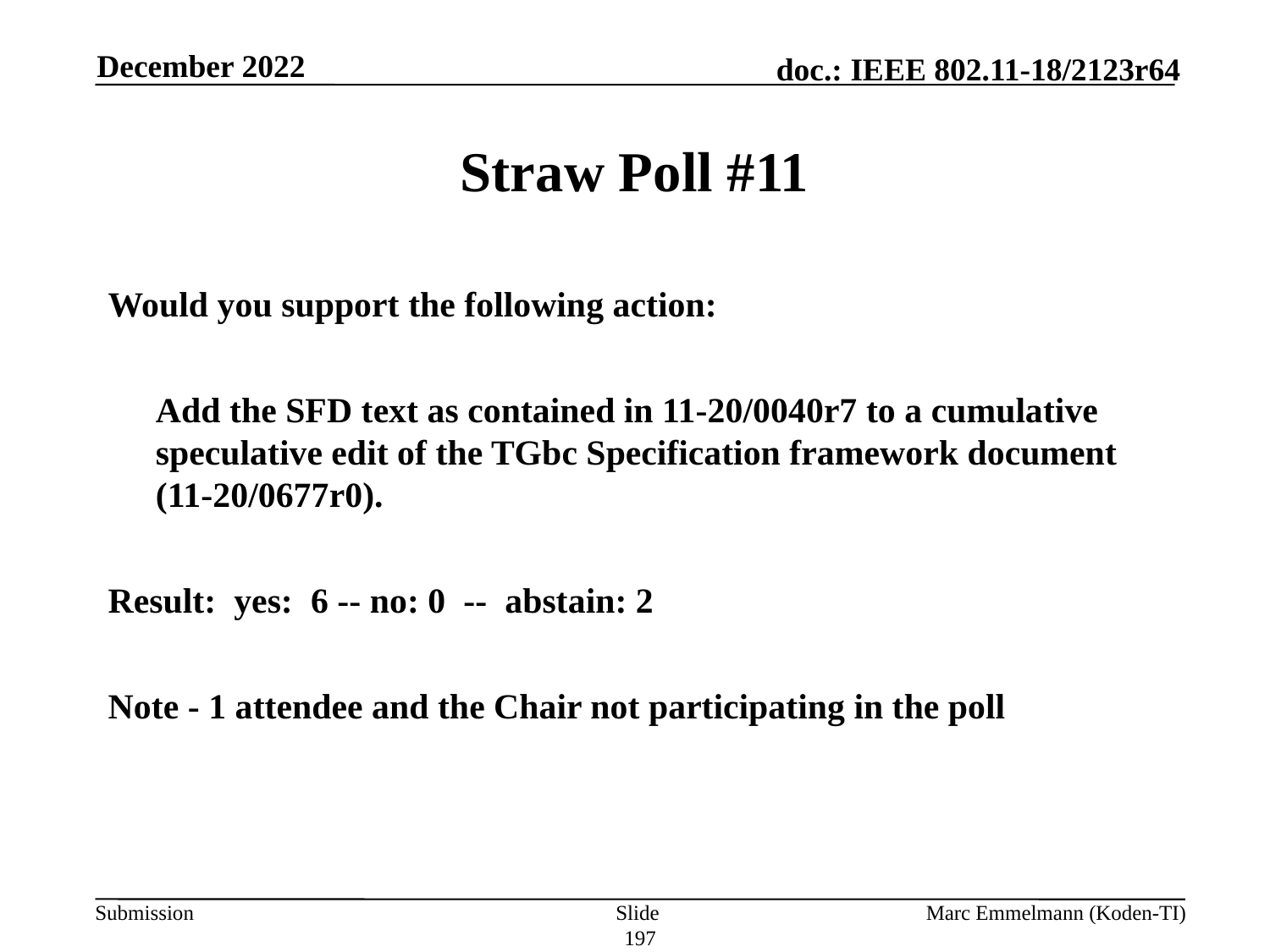

December 2022
# Straw Poll #11
Would you support the following action:

	Add the SFD text as contained in 11-20/0040r7 to a cumulative speculative edit of the TGbc Specification framework document (11-20/0677r0).

Result:  yes:  6 -- no: 0  --  abstain: 2

Note - 1 attendee and the Chair not participating in the poll
Slide 197
Marc Emmelmann (Koden-TI)